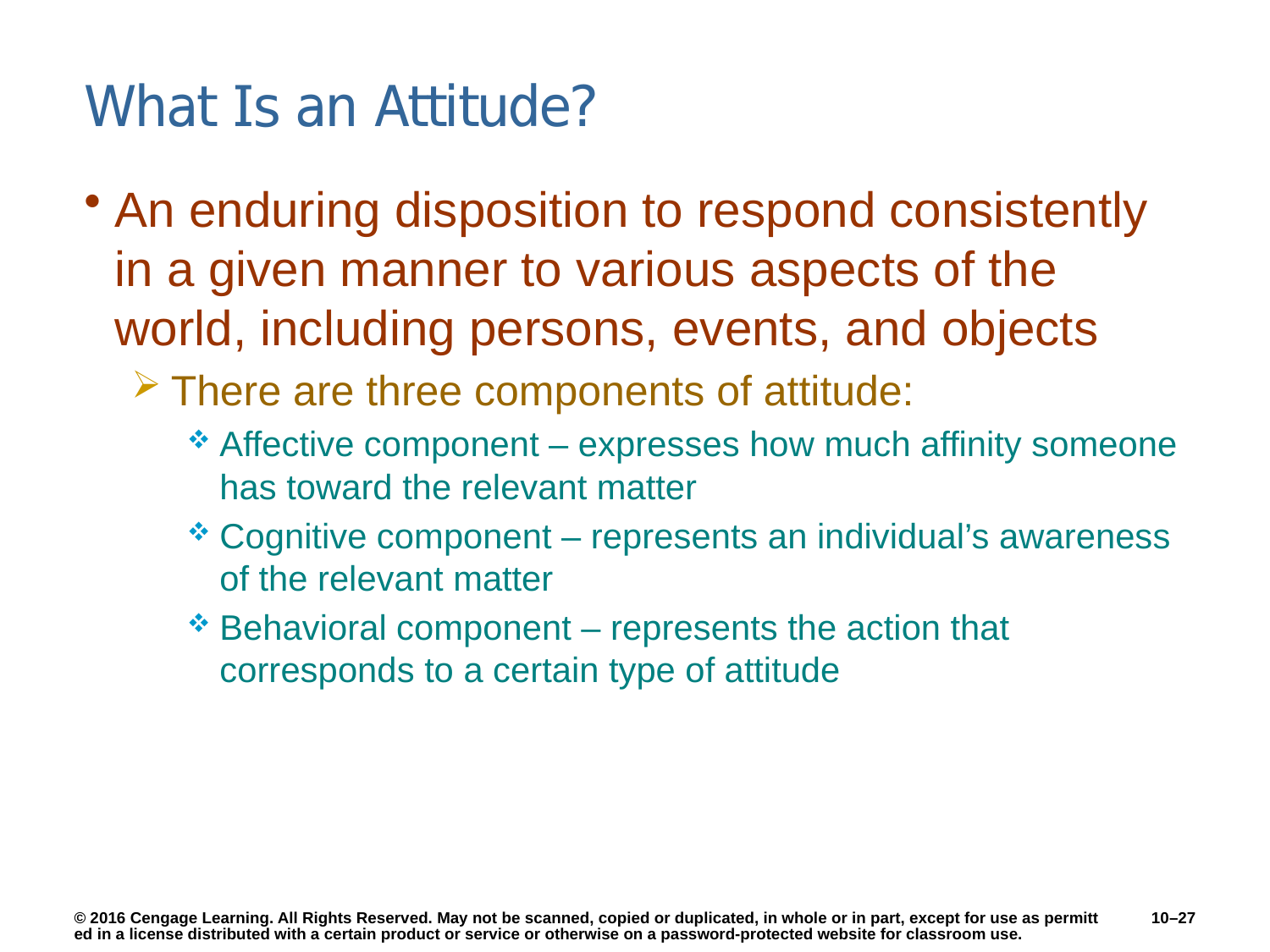

# What Is an Attitude?
An enduring disposition to respond consistently in a given manner to various aspects of the world, including persons, events, and objects
There are three components of attitude:
Affective component – expresses how much affinity someone has toward the relevant matter
Cognitive component – represents an individual’s awareness of the relevant matter
Behavioral component – represents the action that corresponds to a certain type of attitude
10–27
© 2016 Cengage Learning. All Rights Reserved. May not be scanned, copied or duplicated, in whole or in part, except for use as permitted in a license distributed with a certain product or service or otherwise on a password-protected website for classroom use.